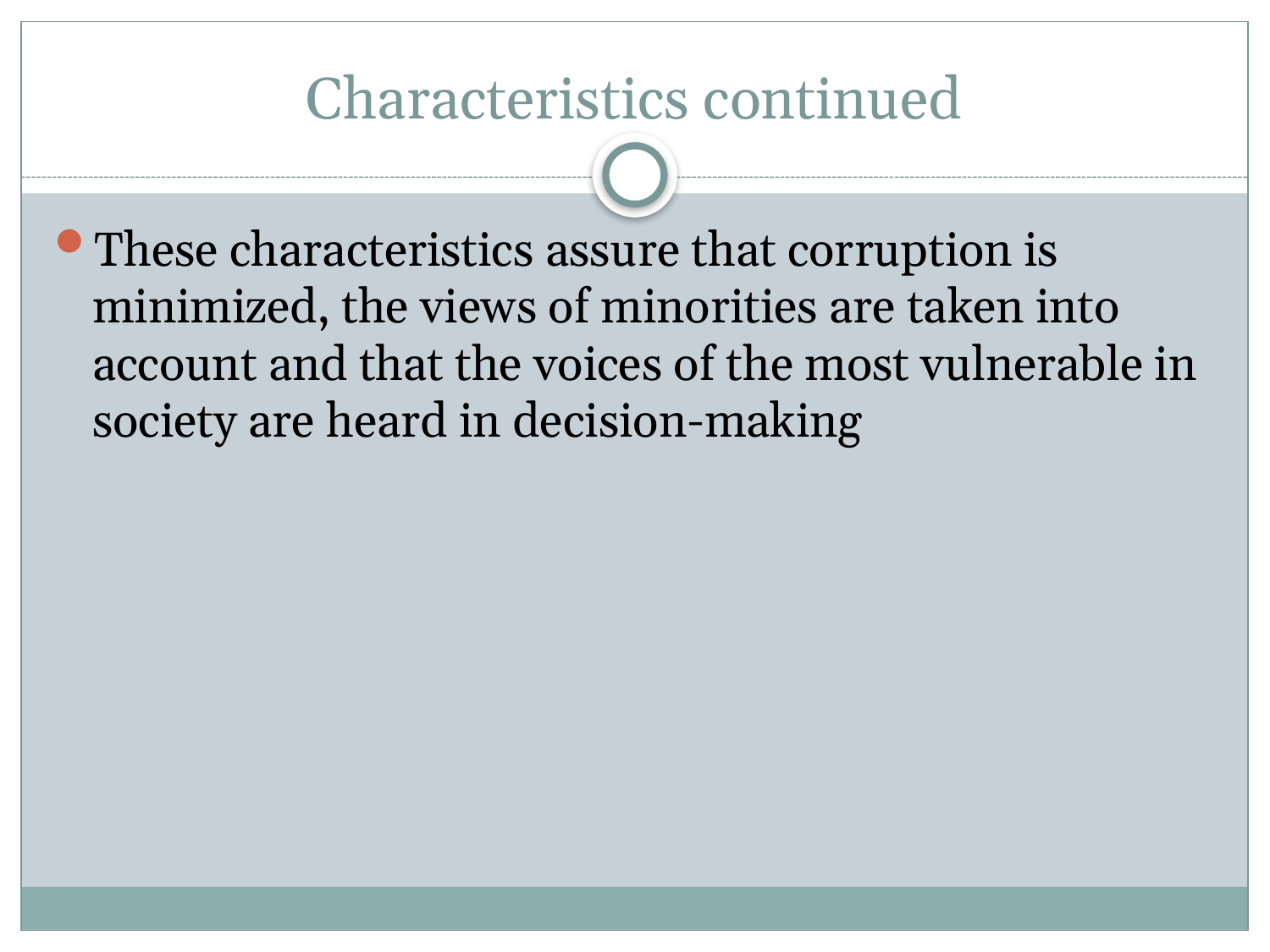

# Characteristics continued
These characteristics assure that corruption is minimized, the views of minorities are taken into account and that the voices of the most vulnerable in society are heard in decision-making